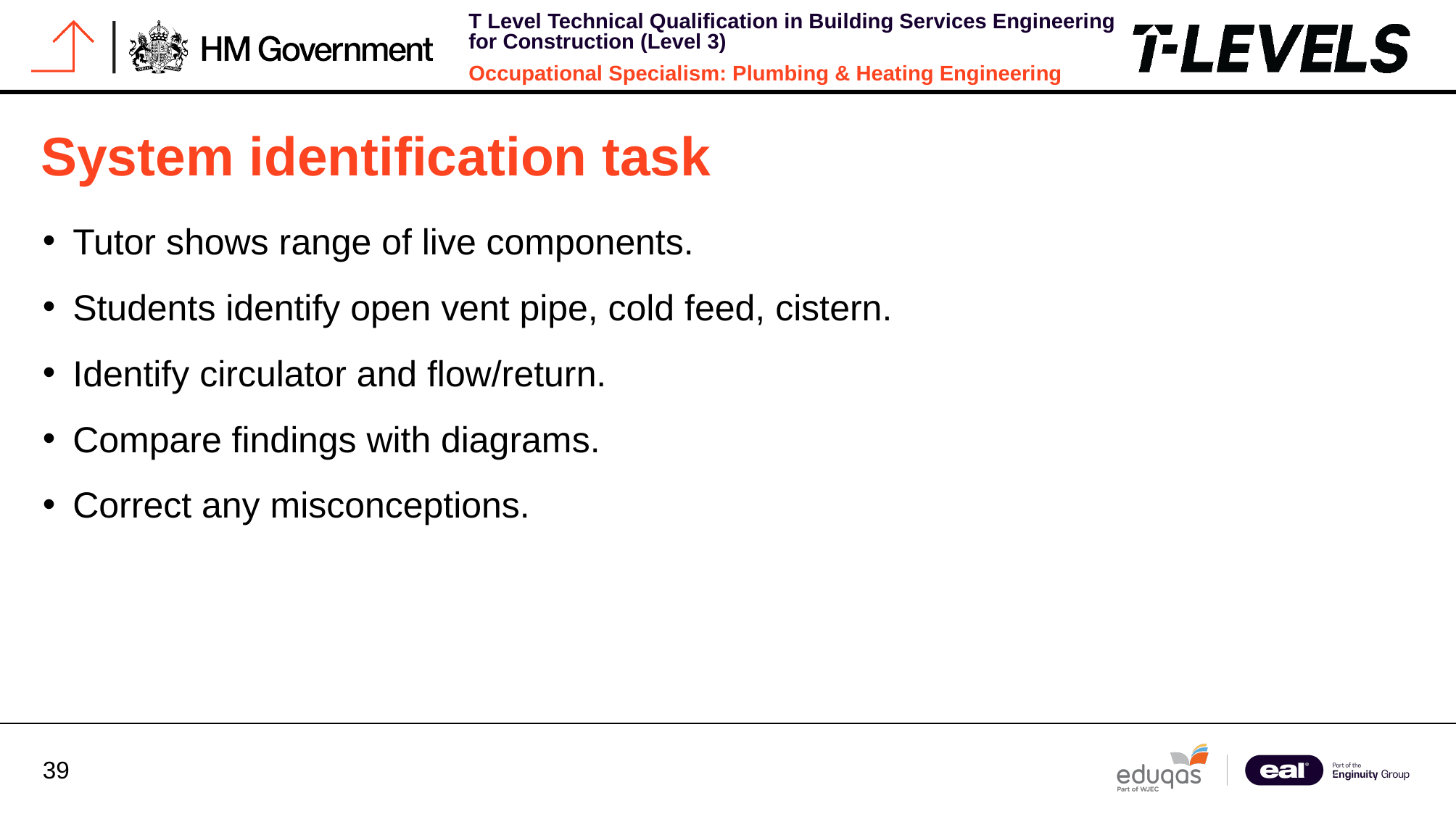

# System identification task
Tutor shows range of live components.
Students identify open vent pipe, cold feed, cistern.
Identify circulator and flow/return.
Compare findings with diagrams.
Correct any misconceptions.